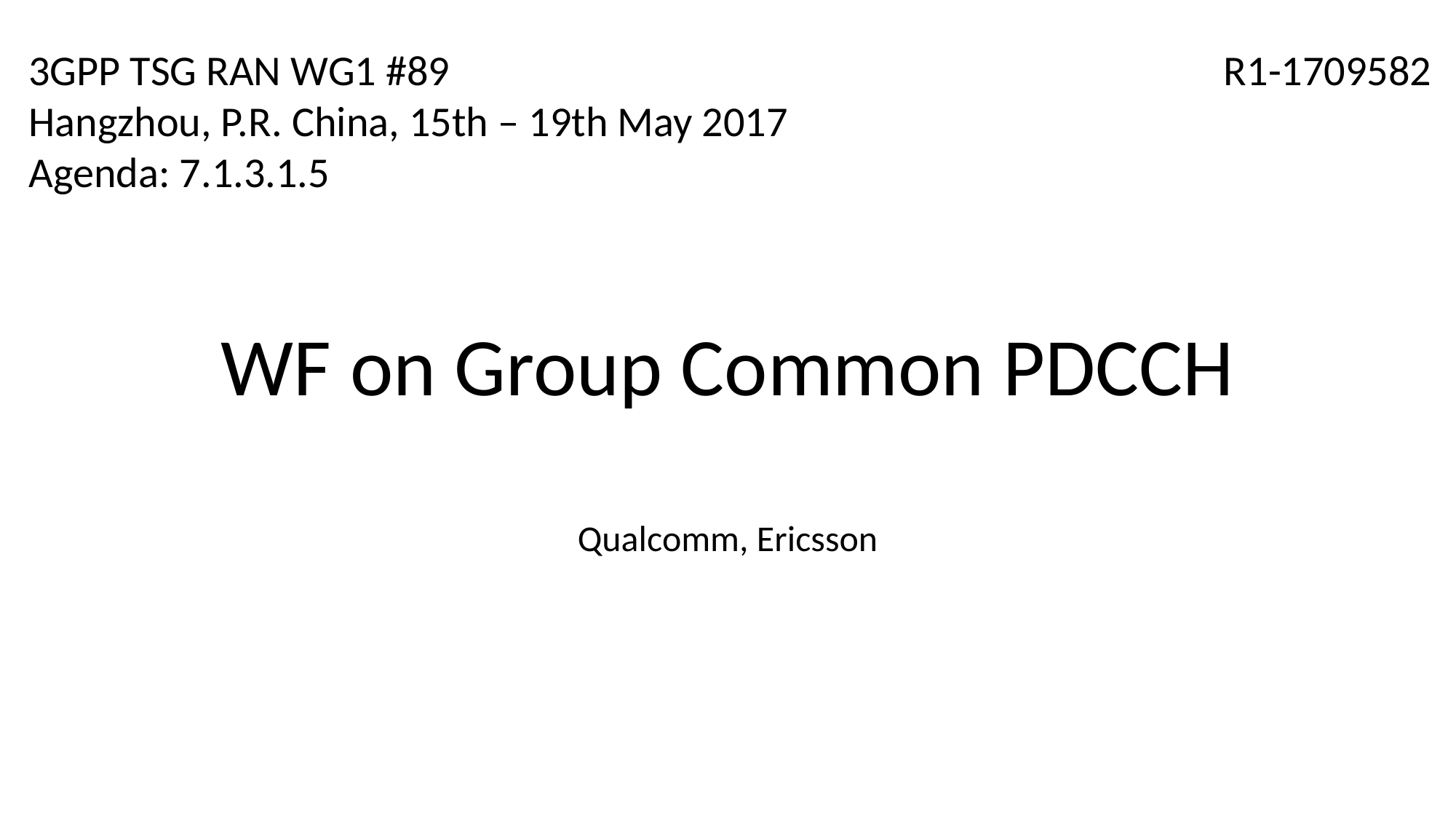

3GPP TSG RAN WG1 #89
Hangzhou, P.R. China, 15th – 19th May 2017
Agenda: 7.1.3.1.5
R1-1709582
WF on Group Common PDCCH
Qualcomm, Ericsson